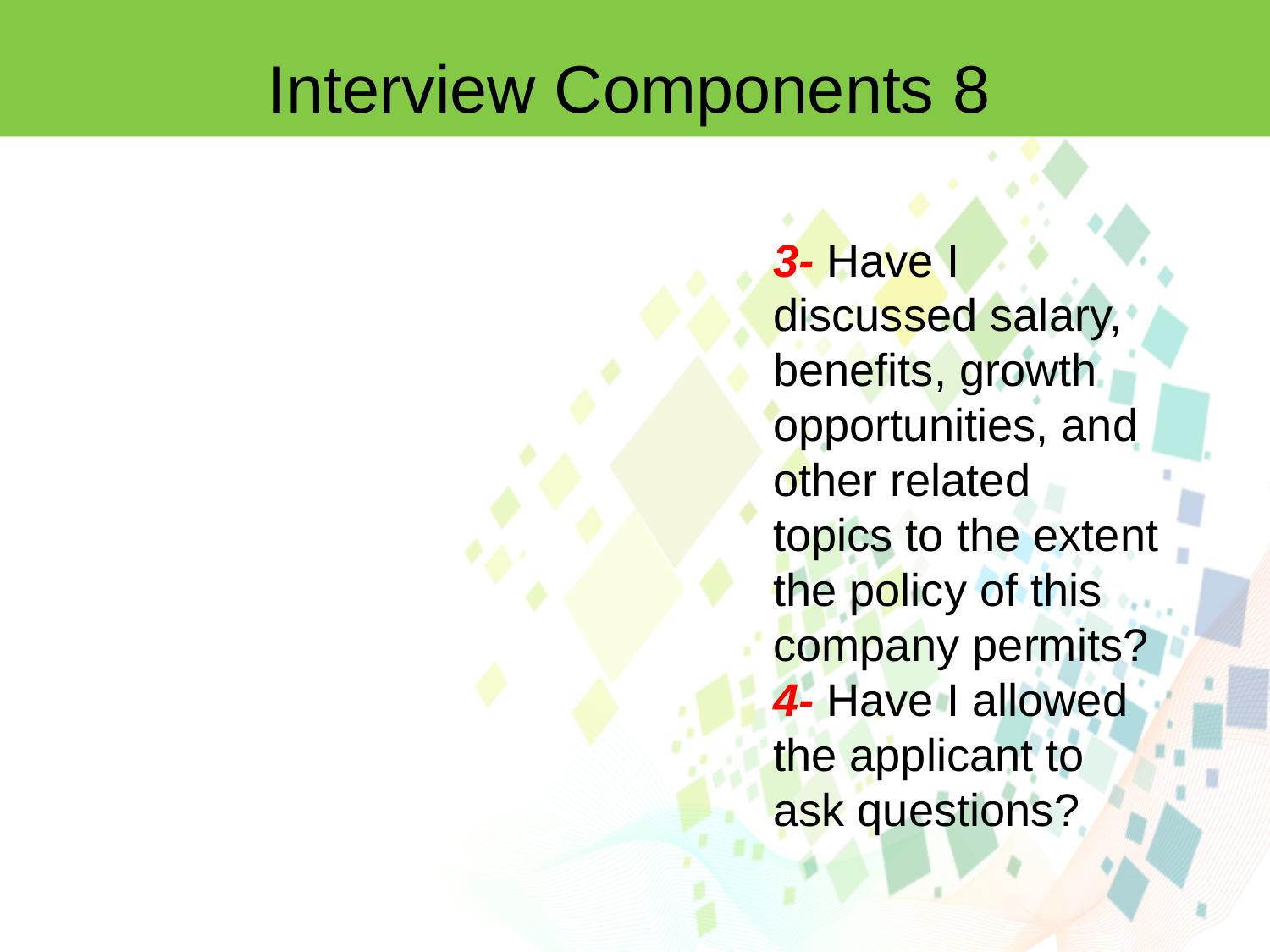

Interview Components 8
3- Have I discussed salary, benefits, growth opportunities, and other related
topics to the extent the policy of this company permits?
4- Have I allowed the applicant to ask questions?